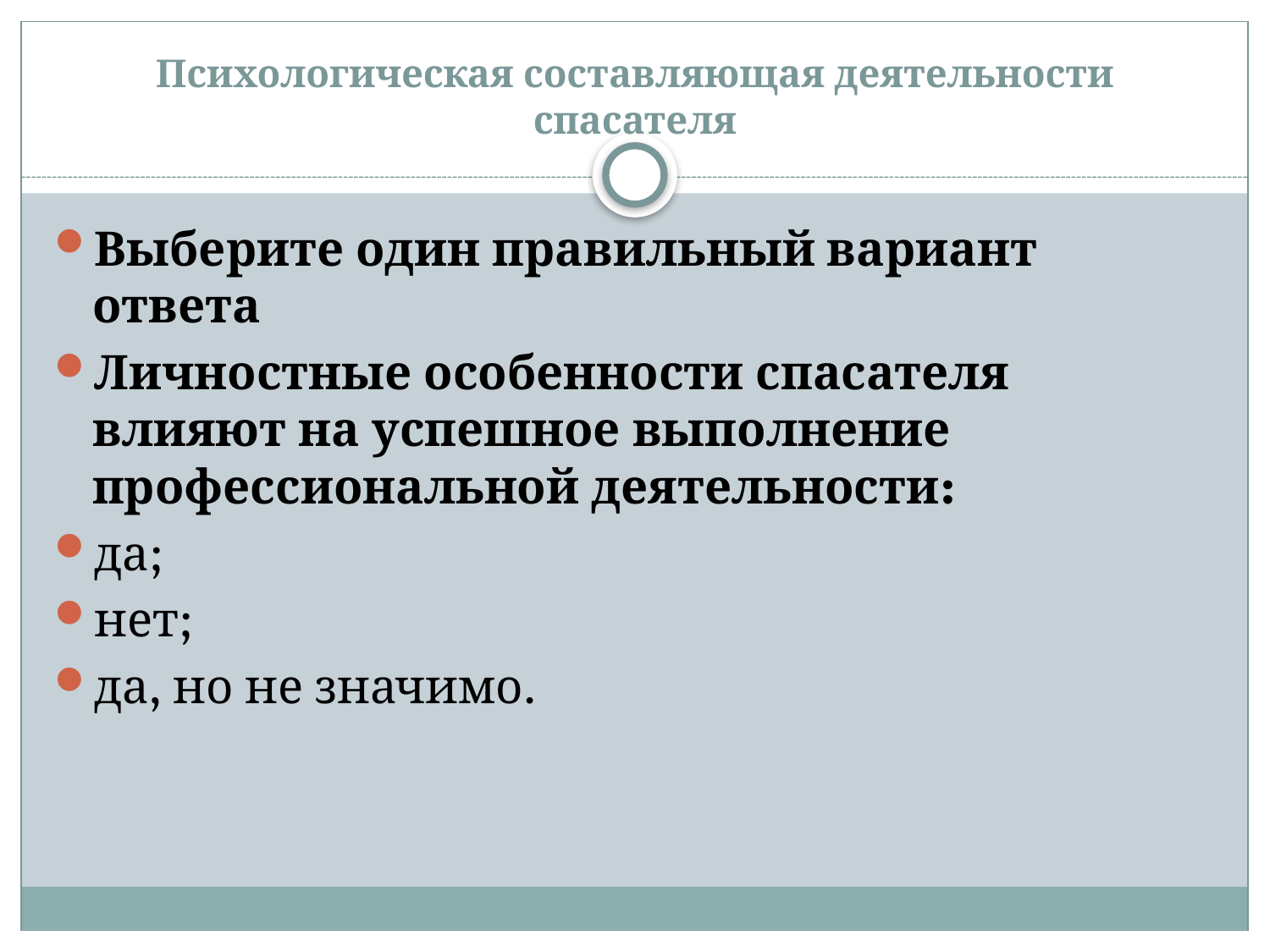

# Психологическая составляющая деятельности спасателя
Выберите один правильный вариант ответа
Личностные особенности спасателя влияют на успешное выполнение профессиональной деятельности:
да;
нет;
да, но не значимо.